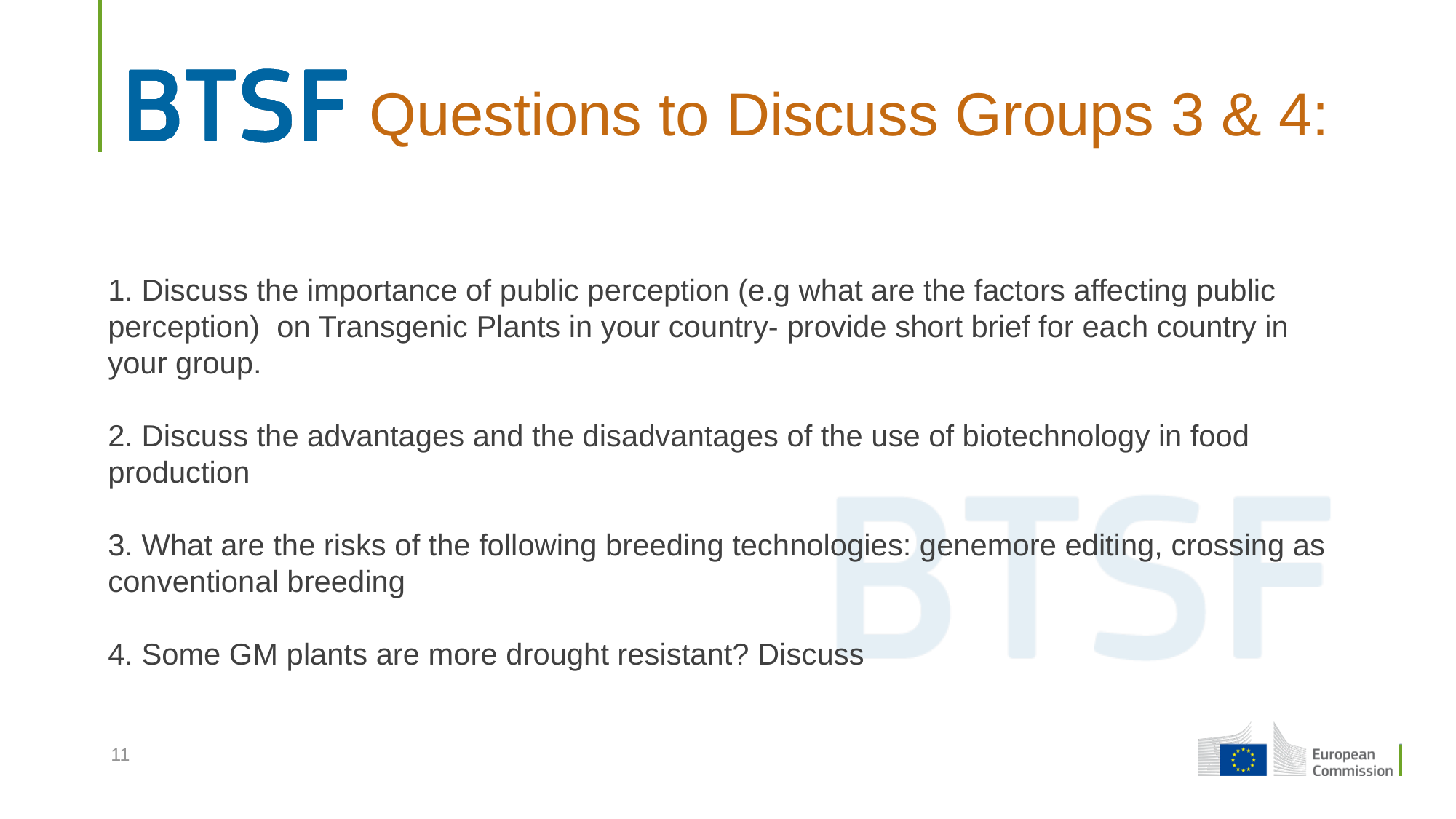

# Questions to Discuss Groups 3 & 4:
1. Discuss the importance of public perception (e.g what are the factors affecting public perception)  on Transgenic Plants in your country- provide short brief for each country in your group.
2. Discuss the advantages and the disadvantages of the use of biotechnology in food production
3. What are the risks of the following breeding technologies: genemore editing, crossing as conventional breeding
4. Some GM plants are more drought resistant? Discuss

11